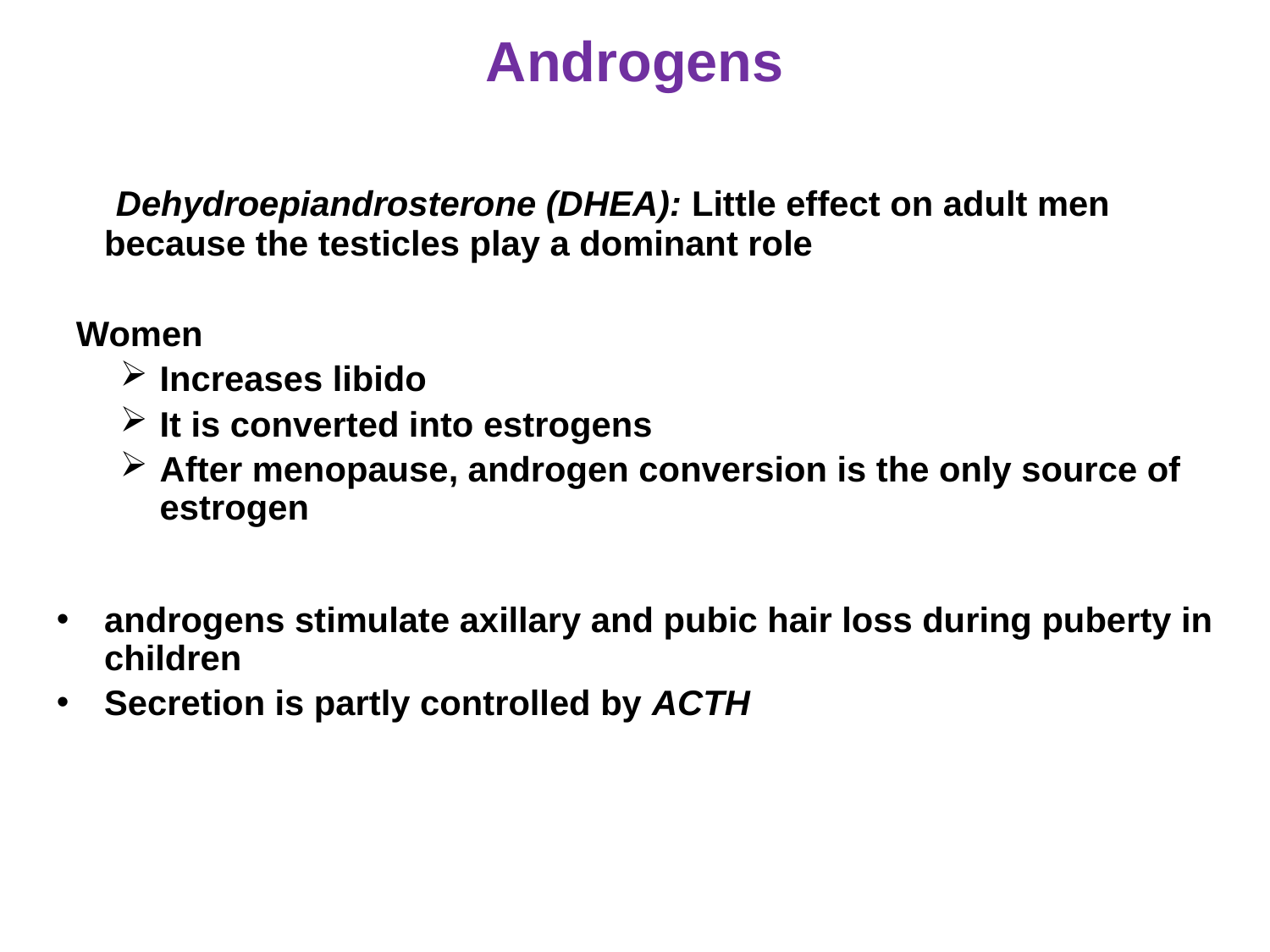

# Androgens
     Dehydroepiandrosterone (DHEA): Little effect on adult men because the testicles play a dominant role

  Women
Increases libido
It is converted into estrogens
After menopause, androgen conversion is the only source of estrogen

androgens stimulate axillary and pubic hair loss during puberty in children
Secretion is partly controlled by ACTH